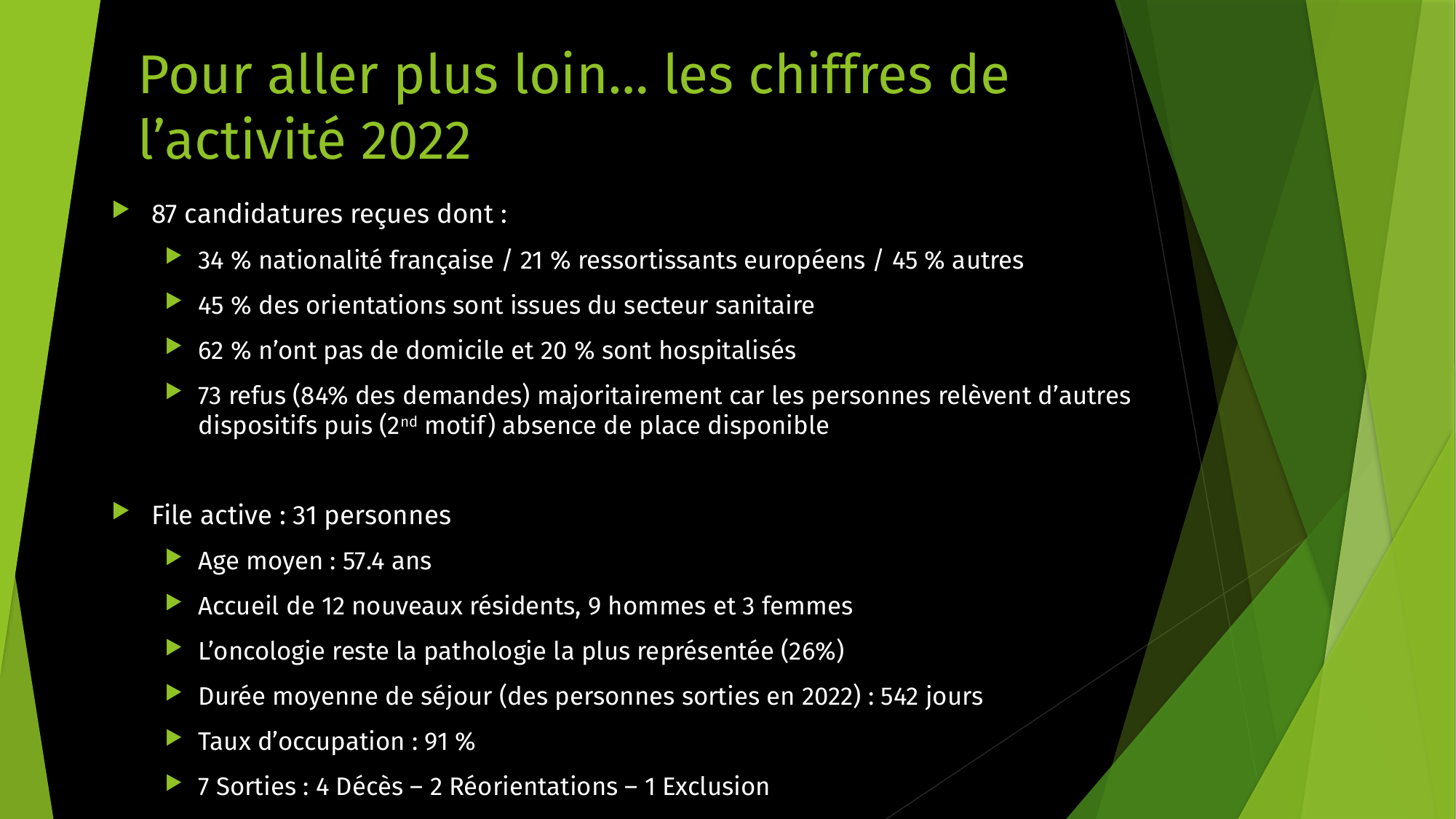

# Pour aller plus loin… les chiffres de l’activité 2022
87 candidatures reçues dont :
34 % nationalité française / 21 % ressortissants européens / 45 % autres
45 % des orientations sont issues du secteur sanitaire
62 % n’ont pas de domicile et 20 % sont hospitalisés
73 refus (84% des demandes) majoritairement car les personnes relèvent d’autres dispositifs puis (2nd motif) absence de place disponible

File active : 31 personnes
Age moyen : 57.4 ans
Accueil de 12 nouveaux résidents, 9 hommes et 3 femmes
L’oncologie reste la pathologie la plus représentée (26%)
Durée moyenne de séjour (des personnes sorties en 2022) : 542 jours
Taux d’occupation : 91 %
7 Sorties : 4 Décès – 2 Réorientations – 1 Exclusion